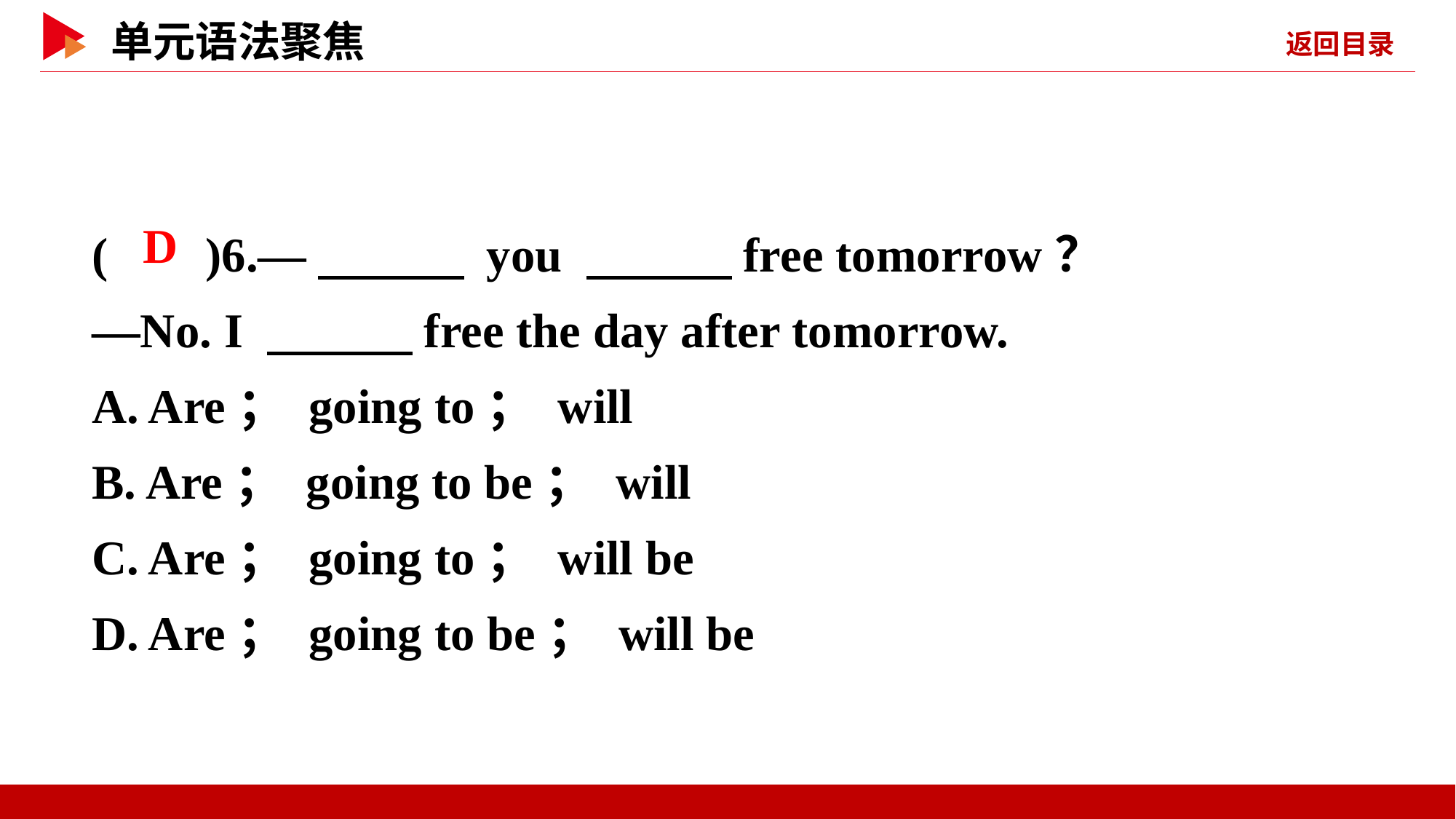

(        )6.—　　　 you 　　　free tomorrow？
—No. I 　　　free the day after tomorrow.
A. Are； going to； will
B. Are； going to be； will
C. Are； going to； will be
D. Are； going to be； will be
   D